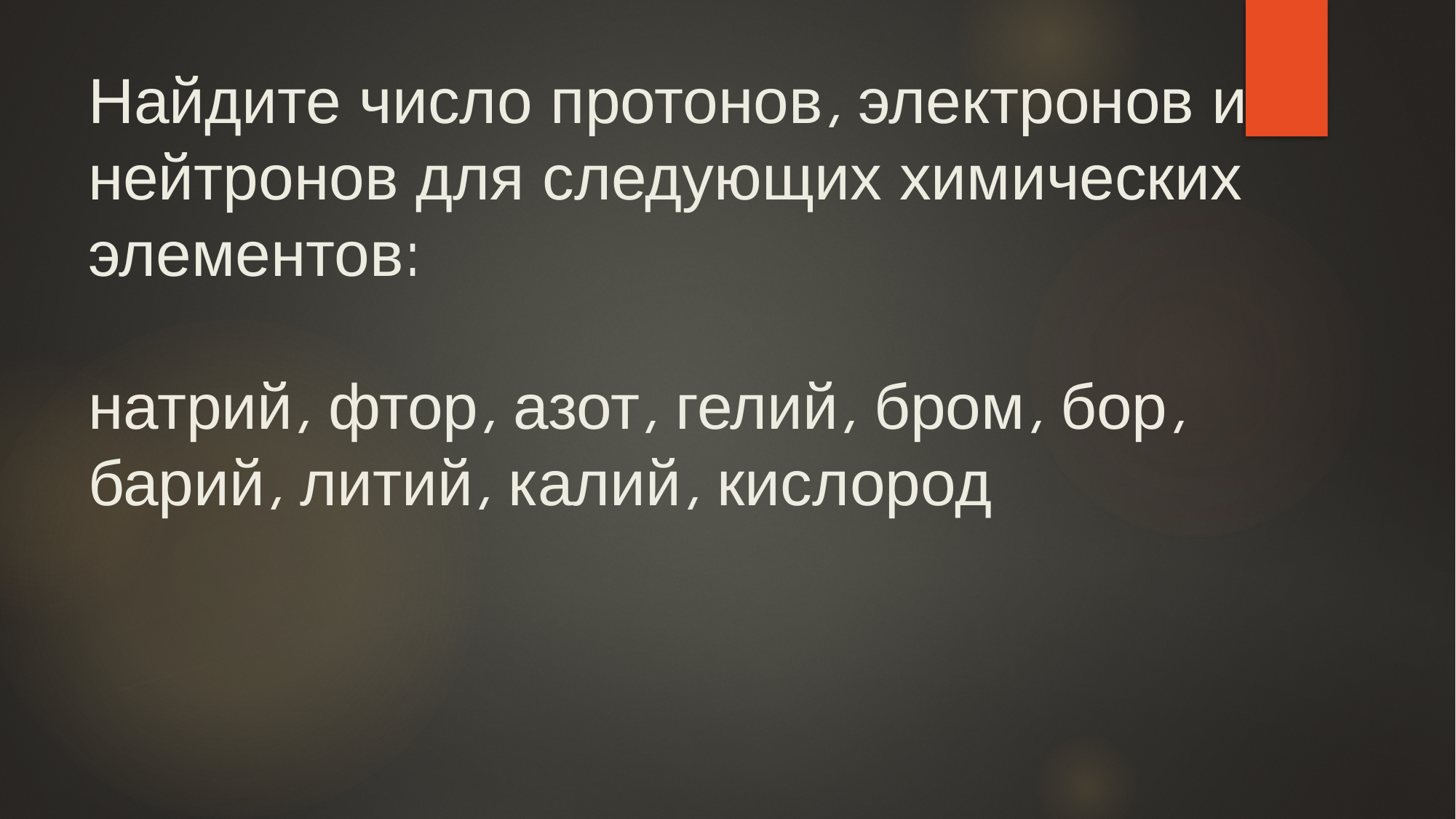

# Найдите число протонов, электронов и нейтронов для следующих химических элементов: натрий, фтор, азот, гелий, бром, бор, барий, литий, калий, кислород